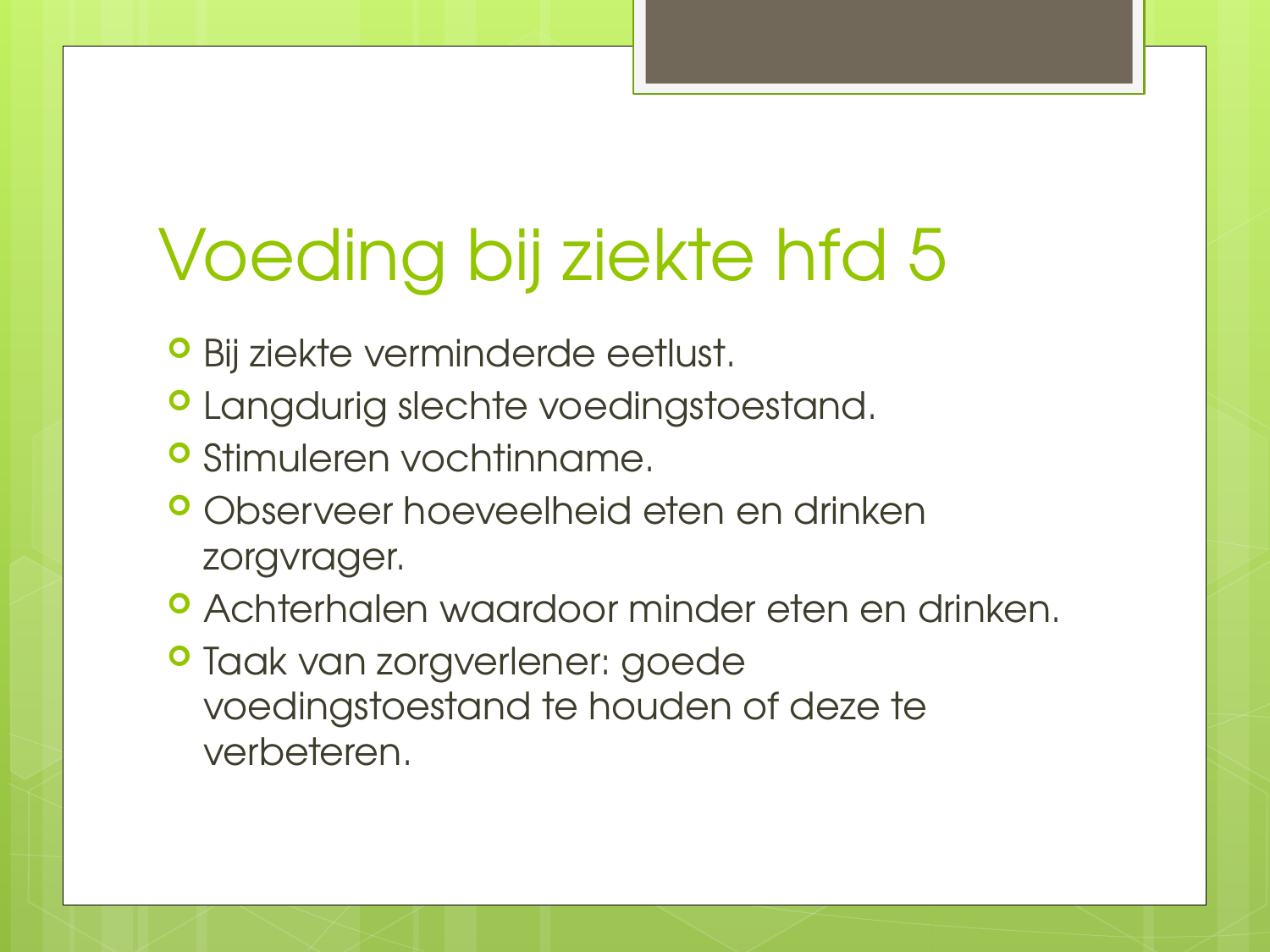

# Voeding bij ziekte hfd 5
Bij ziekte verminderde eetlust.
Langdurig slechte voedingstoestand.
Stimuleren vochtinname.
Observeer hoeveelheid eten en drinken zorgvrager.
Achterhalen waardoor minder eten en drinken.
Taak van zorgverlener: goede voedingstoestand te houden of deze te verbeteren.